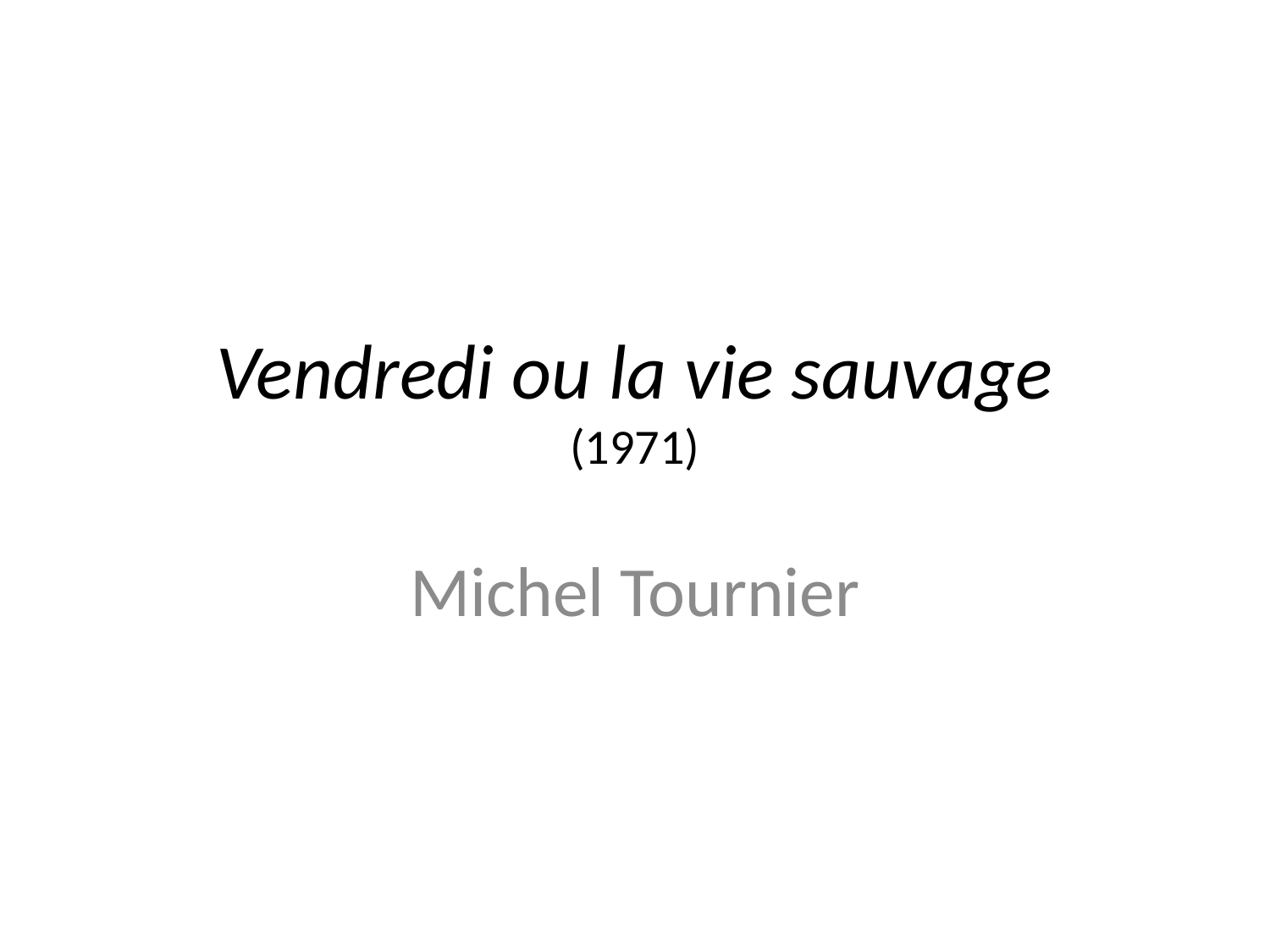

# Vendredi ou la vie sauvage (1971)
Michel Tournier